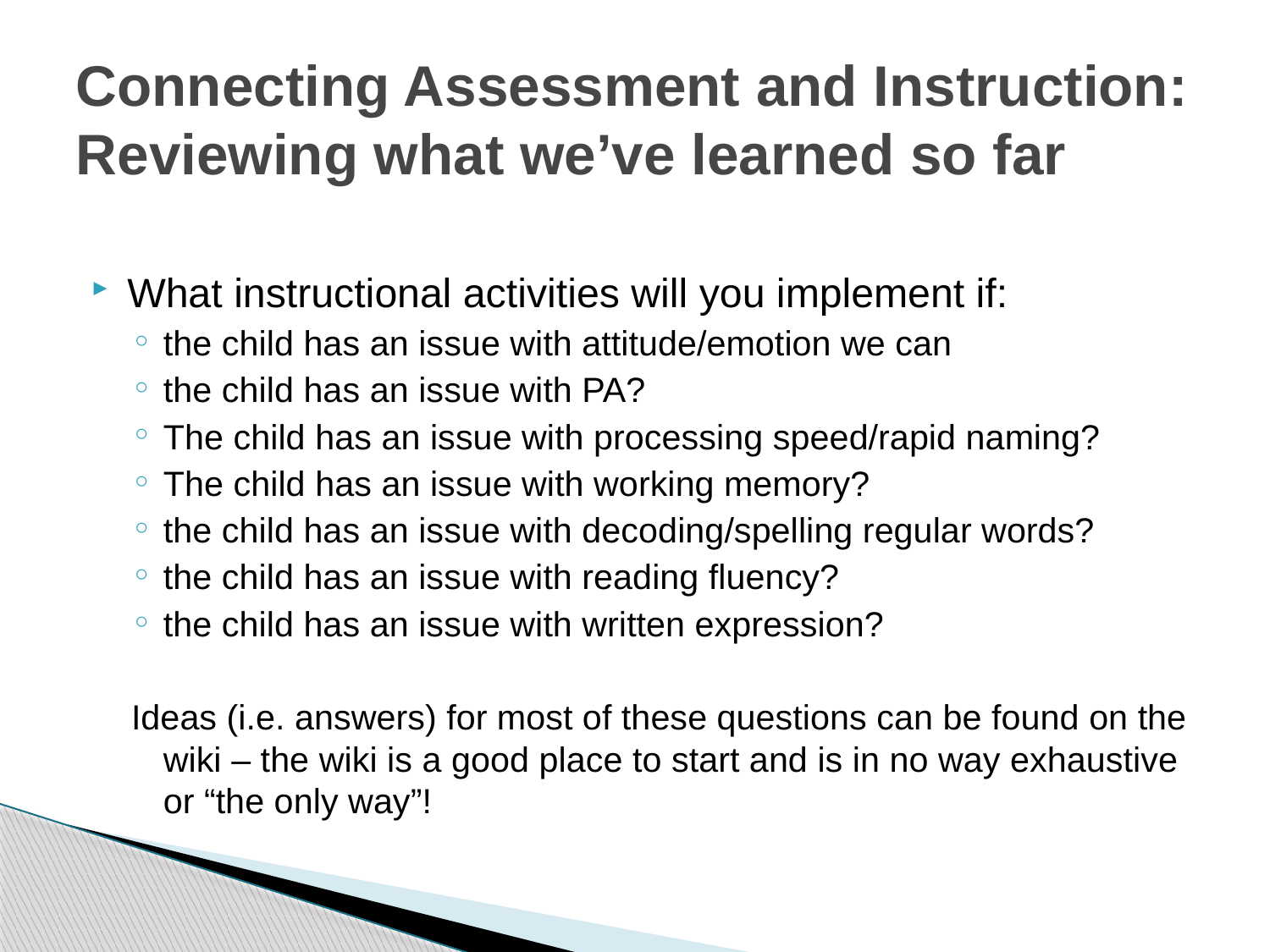

# Connecting Assessment and Instruction: Reviewing what we’ve learned so far

What instructional activities will you implement if:
the child has an issue with attitude/emotion we can
the child has an issue with PA?
The child has an issue with processing speed/rapid naming?
The child has an issue with working memory?
the child has an issue with decoding/spelling regular words?
the child has an issue with reading fluency?
the child has an issue with written expression?

Ideas (i.e. answers) for most of these questions can be found on the wiki – the wiki is a good place to start and is in no way exhaustive or “the only way”!